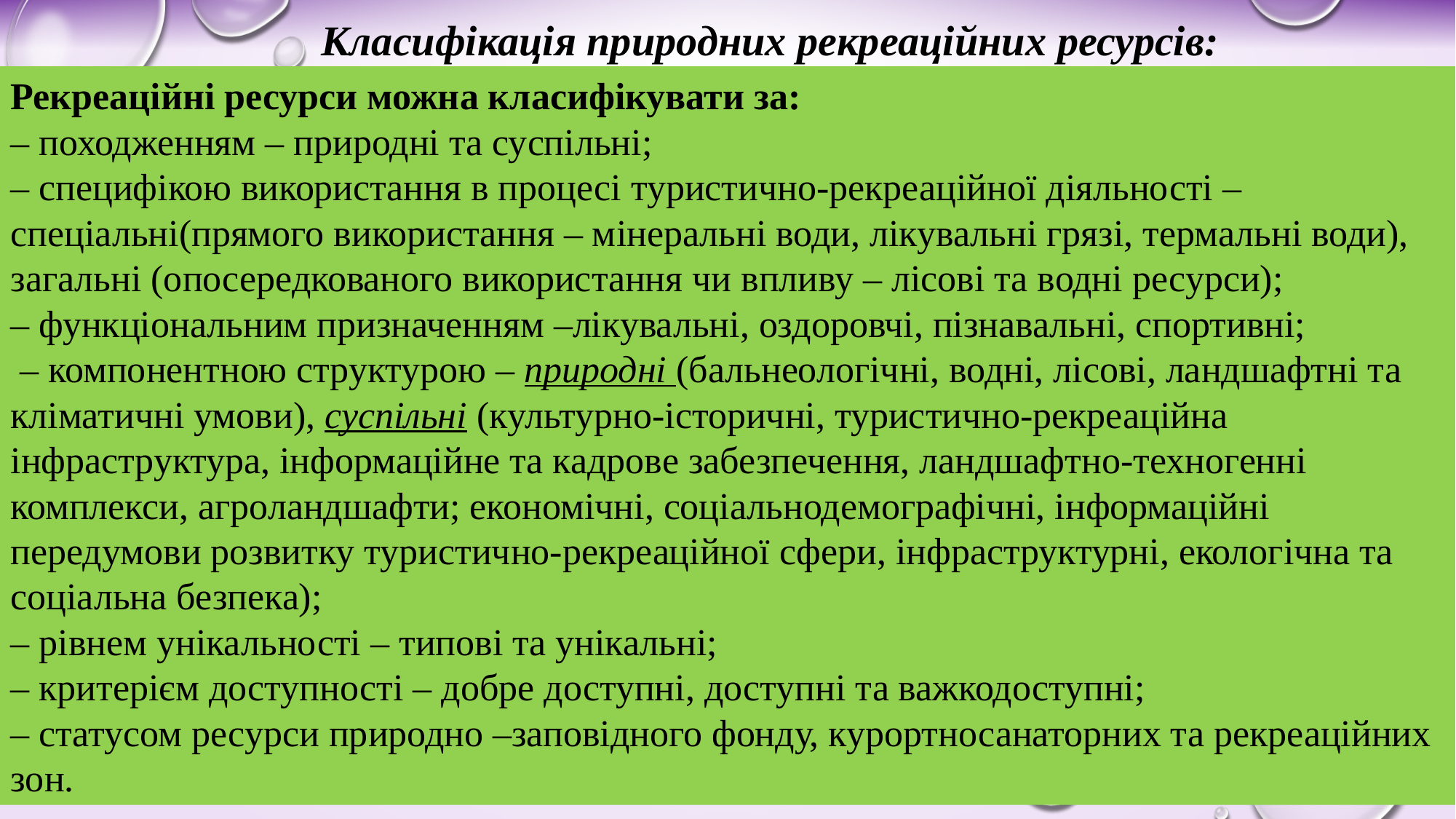

Класифікація природних рекреаційних ресурсів:
Рекреаційні ресурси можна класифікувати за:
– походженням – природні та суспільні;
– специфікою використання в процесі туристично-рекреаційної діяльності – спеціальні(прямого використання – мінеральні води, лікувальні грязі, термальні води), загальні (опосередкованого використання чи впливу – лісові та водні ресурси);
– функціональним призначенням –лікувальні, оздоровчі, пізнавальні, спортивні;
 – компонентною структурою – природні (бальнеологічні, водні, лісові, ландшафтні та кліматичні умови), суспільні (культурно-історичні, туристично-рекреаційна інфраструктура, інформаційне та кадрове забезпечення, ландшафтно-техногенні комплекси, агроландшафти; економічні, соціальнодемографічні, інформаційні передумови розвитку туристично-рекреаційної сфери, інфраструктурні, екологічна та соціальна безпека);
– рівнем унікальності – типові та унікальні;
– критерієм доступності – добре доступні, доступні та важкодоступні;
– статусом ресурси природно –заповідного фонду, курортносанаторних та рекреаційних зон.